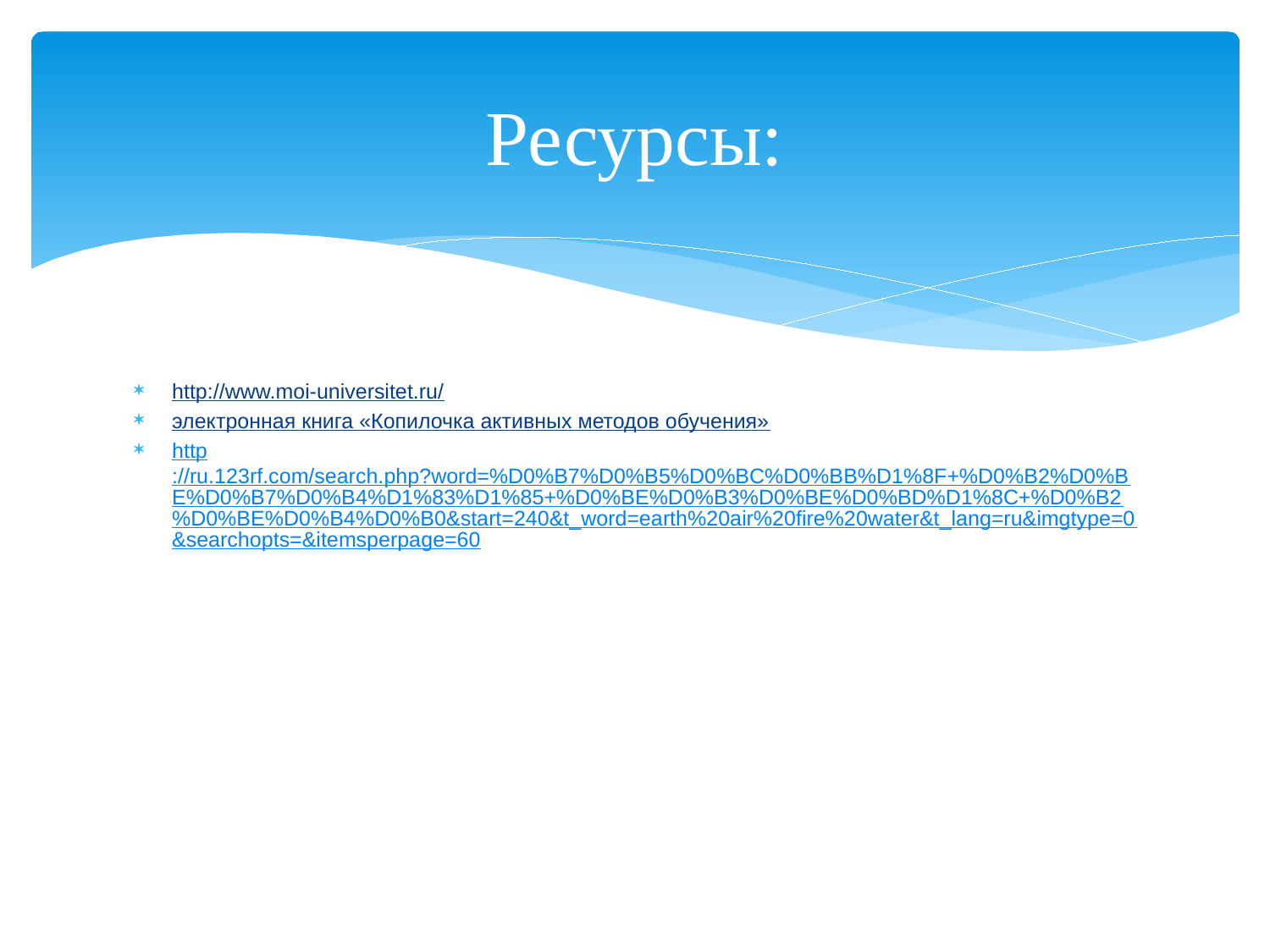

# Ресурсы:
http://www.moi-universitet.ru/
электронная книга «Копилочка активных методов обучения»
http://ru.123rf.com/search.php?word=%D0%B7%D0%B5%D0%BC%D0%BB%D1%8F+%D0%B2%D0%BE%D0%B7%D0%B4%D1%83%D1%85+%D0%BE%D0%B3%D0%BE%D0%BD%D1%8C+%D0%B2%D0%BE%D0%B4%D0%B0&start=240&t_word=earth%20air%20fire%20water&t_lang=ru&imgtype=0&searchopts=&itemsperpage=60